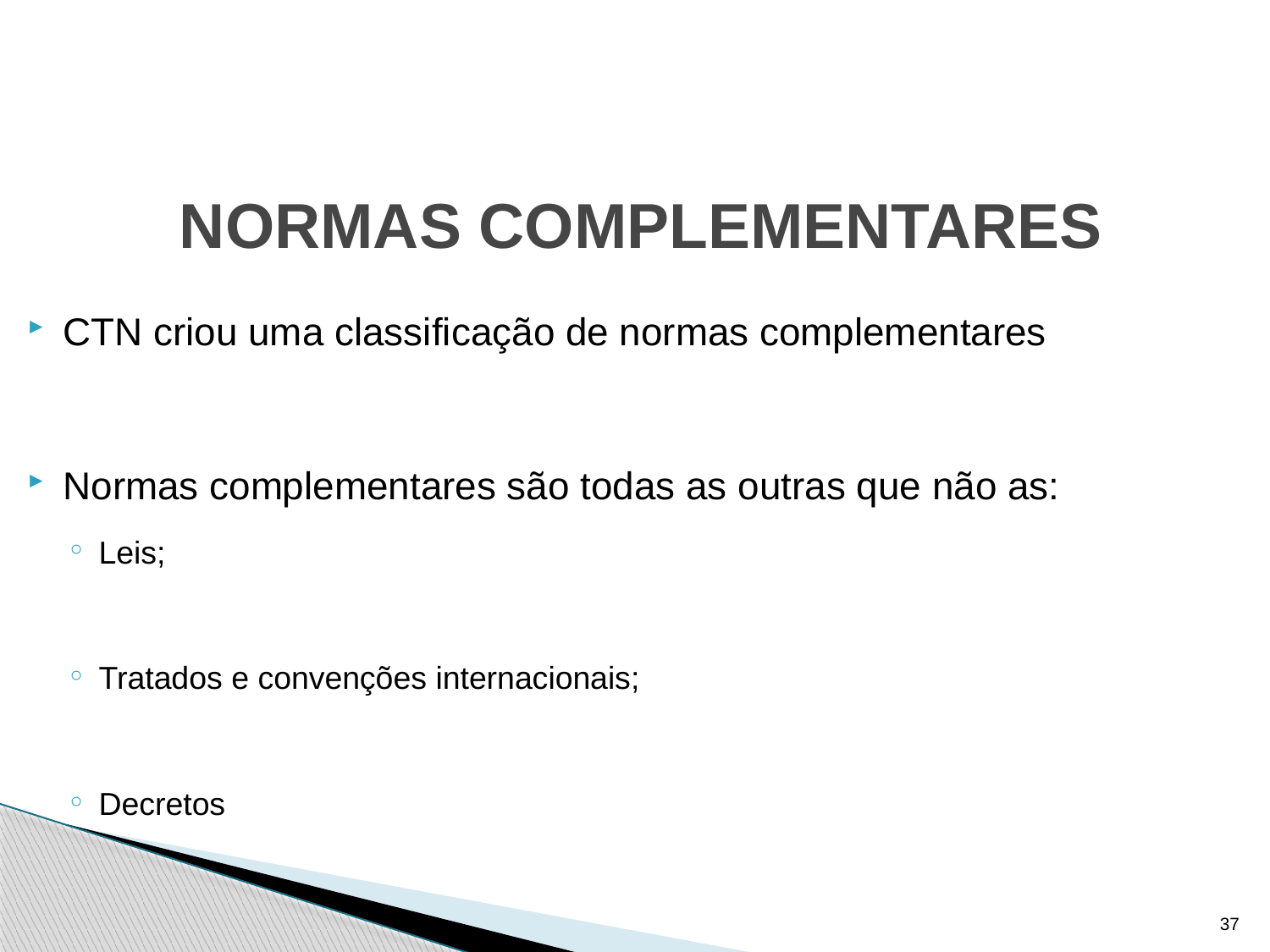

# NORMAS COMPLEMENTARES
CTN criou uma classificação de normas complementares

Normas complementares são todas as outras que não as:
Leis;

Tratados e convenções internacionais;

Decretos

37